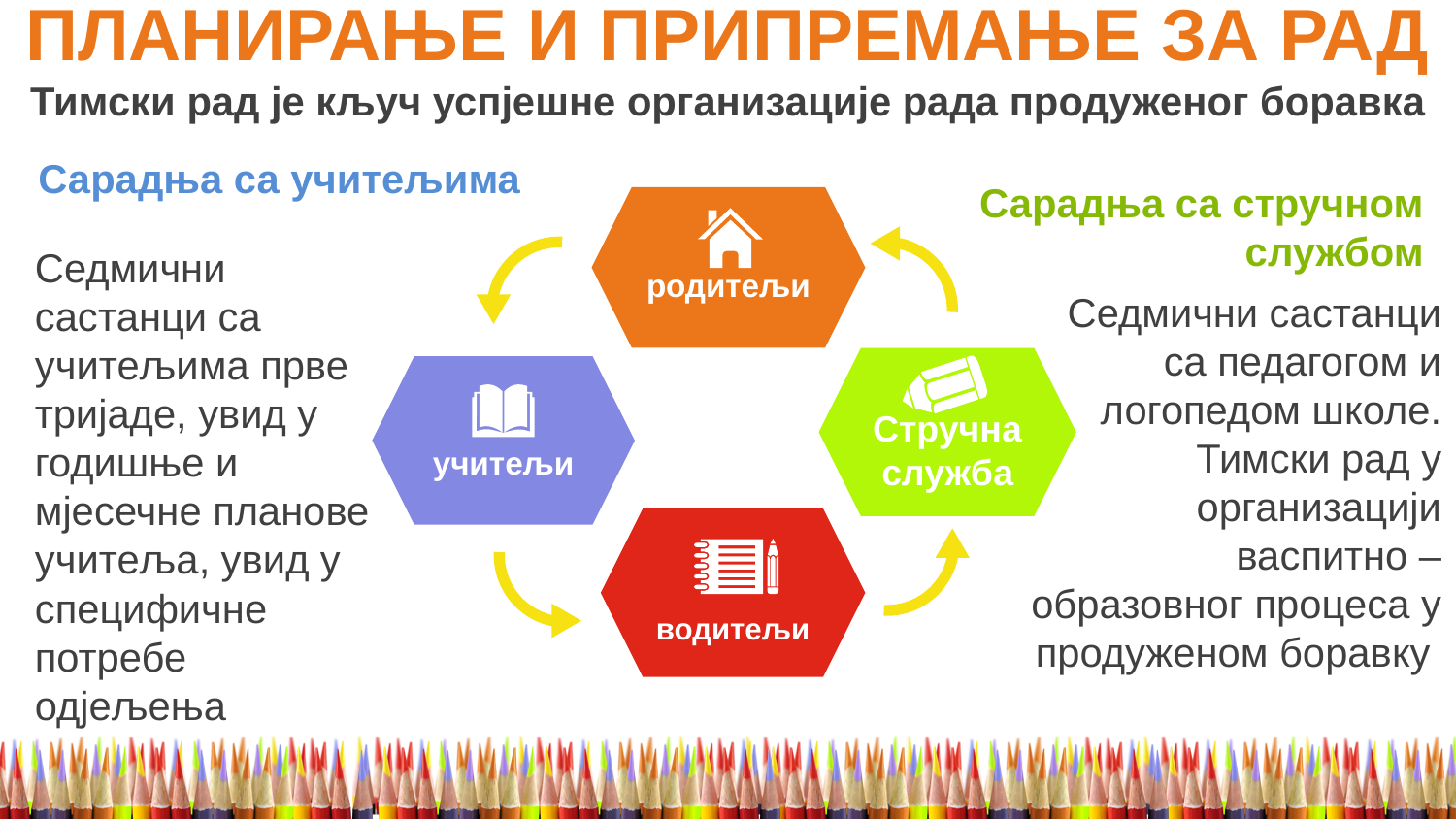

ПЛАНИРАЊЕ И ПРИПРЕМАЊЕ ЗА РАД
Тимски рад је кључ успјешне организације рада продуженог боравка
Сарадња са учитељима
Седмични састанци са учитељима прве тријаде, увид у годишње и мјесечне планове учитеља, увид у специфичне потребе одјељења
Сарадња са стручном службом
Седмични састанци са педагогом и логопедом школе. Тимски рад у организацији васпитно – образовног процеса у продуженом боравку

родитељи

Стручна служба

учитељи

водитељи